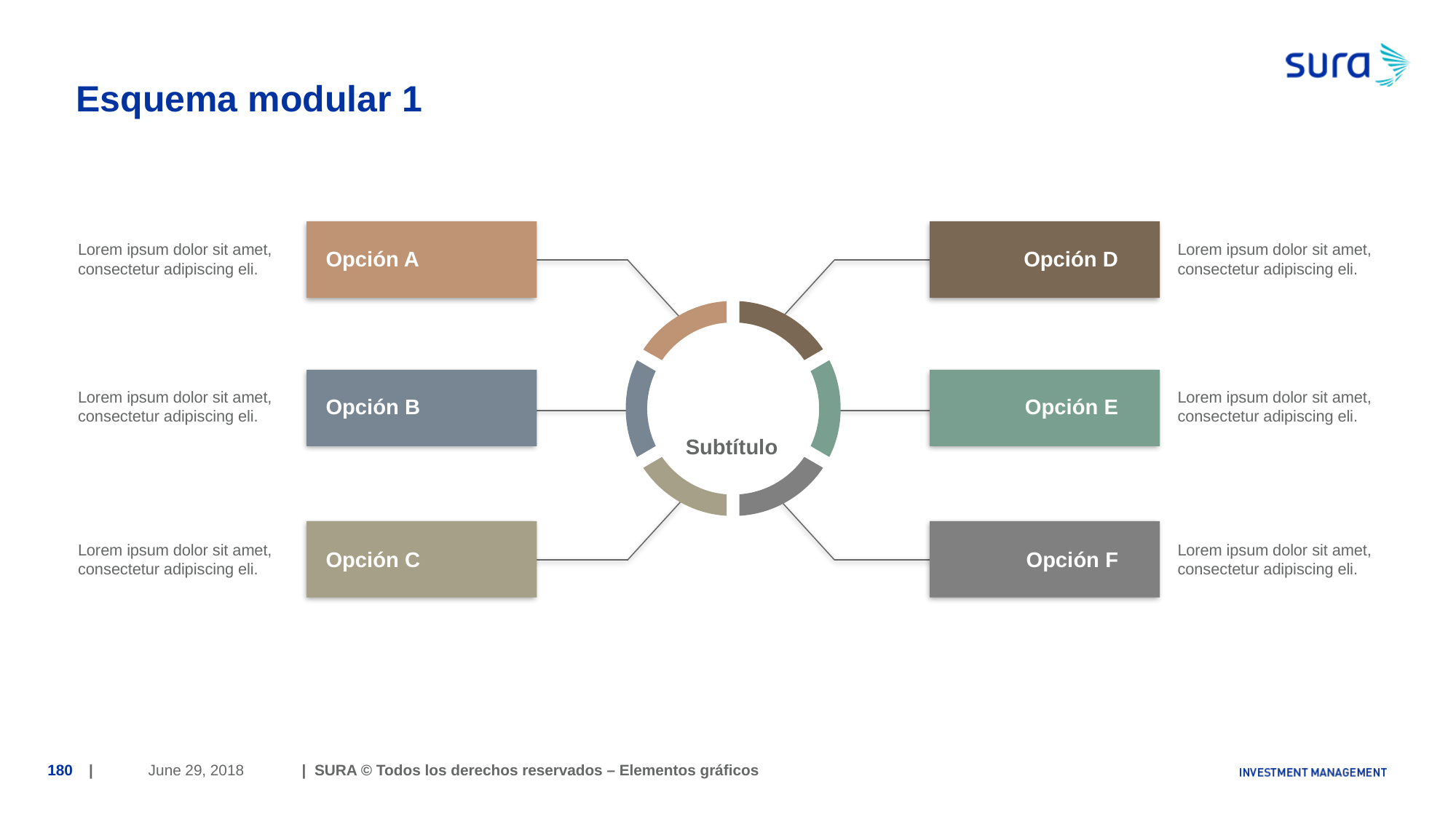

# Esquema modular 1

Lorem ipsum dolor sit amet, consectetur adipiscing eli.
Lorem ipsum dolor sit amet, consectetur adipiscing eli.
Opción A
Opción D

Lorem ipsum dolor sit amet, consectetur adipiscing eli.
Lorem ipsum dolor sit amet, consectetur adipiscing eli.
Opción B
Opción E
Subtítulo

Lorem ipsum dolor sit amet, consectetur adipiscing eli.
Lorem ipsum dolor sit amet, consectetur adipiscing eli.
Opción C
Opción F
June 29, 2018
180
|                                                  |  SURA © Todos los derechos reservados – Elementos gráficos